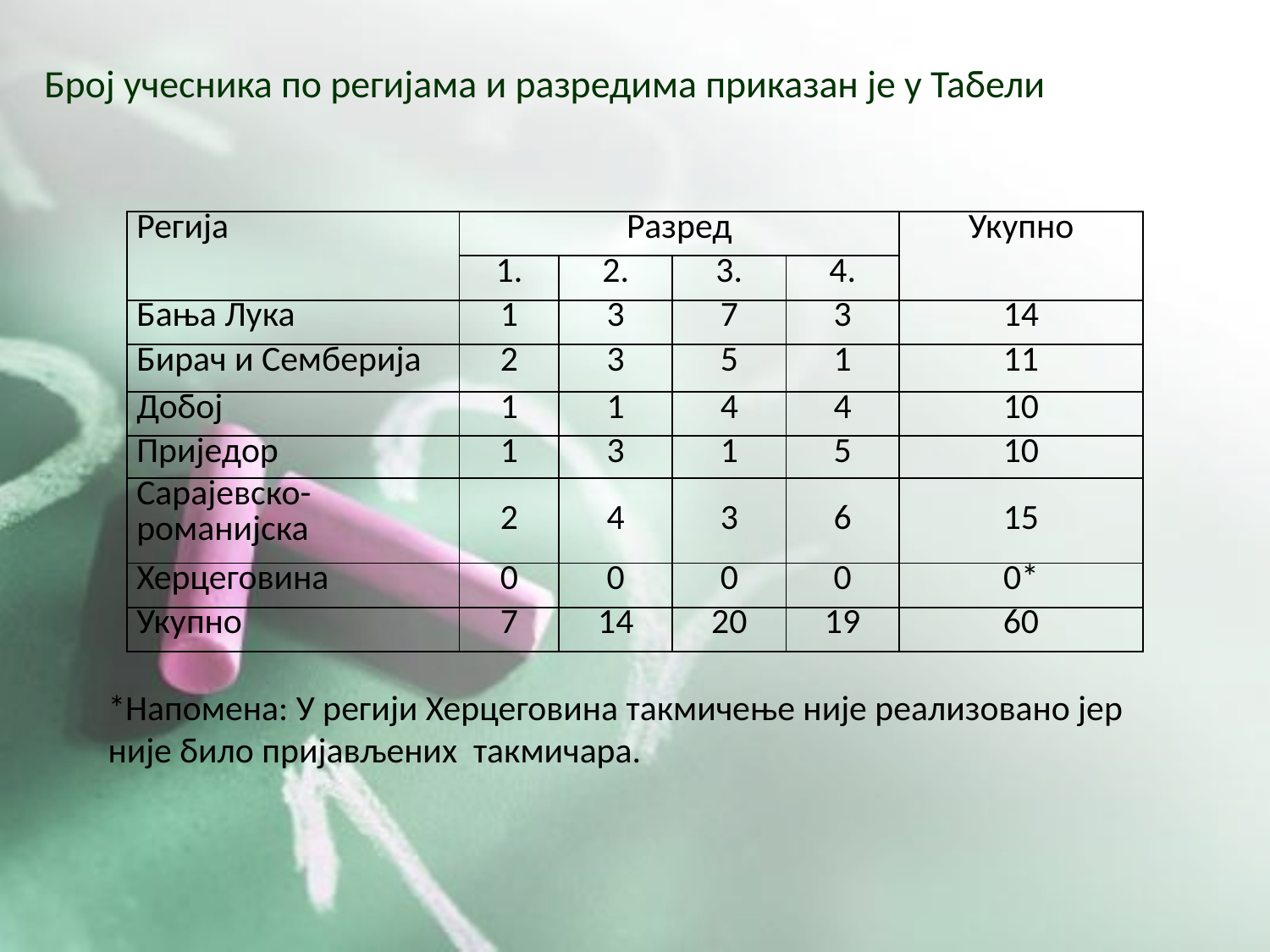

Број учесника по регијама и разредима приказан је у Табели
| Регија | Разред |  |  |  | Укупно |
| --- | --- | --- | --- | --- | --- |
|  | 1. | 2. | 3. | 4. |  |
| Бања Лука | 1 | 3 | 7 | 3 | 14 |
| Бирач и Семберија | 2 | 3 | 5 | 1 | 11 |
| Добој | 1 | 1 | 4 | 4 | 10 |
| Приједор | 1 | 3 | 1 | 5 | 10 |
| Сарајевско-романијска | 2 | 4 | 3 | 6 | 15 |
| Херцеговина | 0 | 0 | 0 | 0 | 0\* |
| Укупно | 7 | 14 | 20 | 19 | 60 |
*Напомена: У регији Херцеговина такмичење није реализовано јер није било пријављених  такмичара.